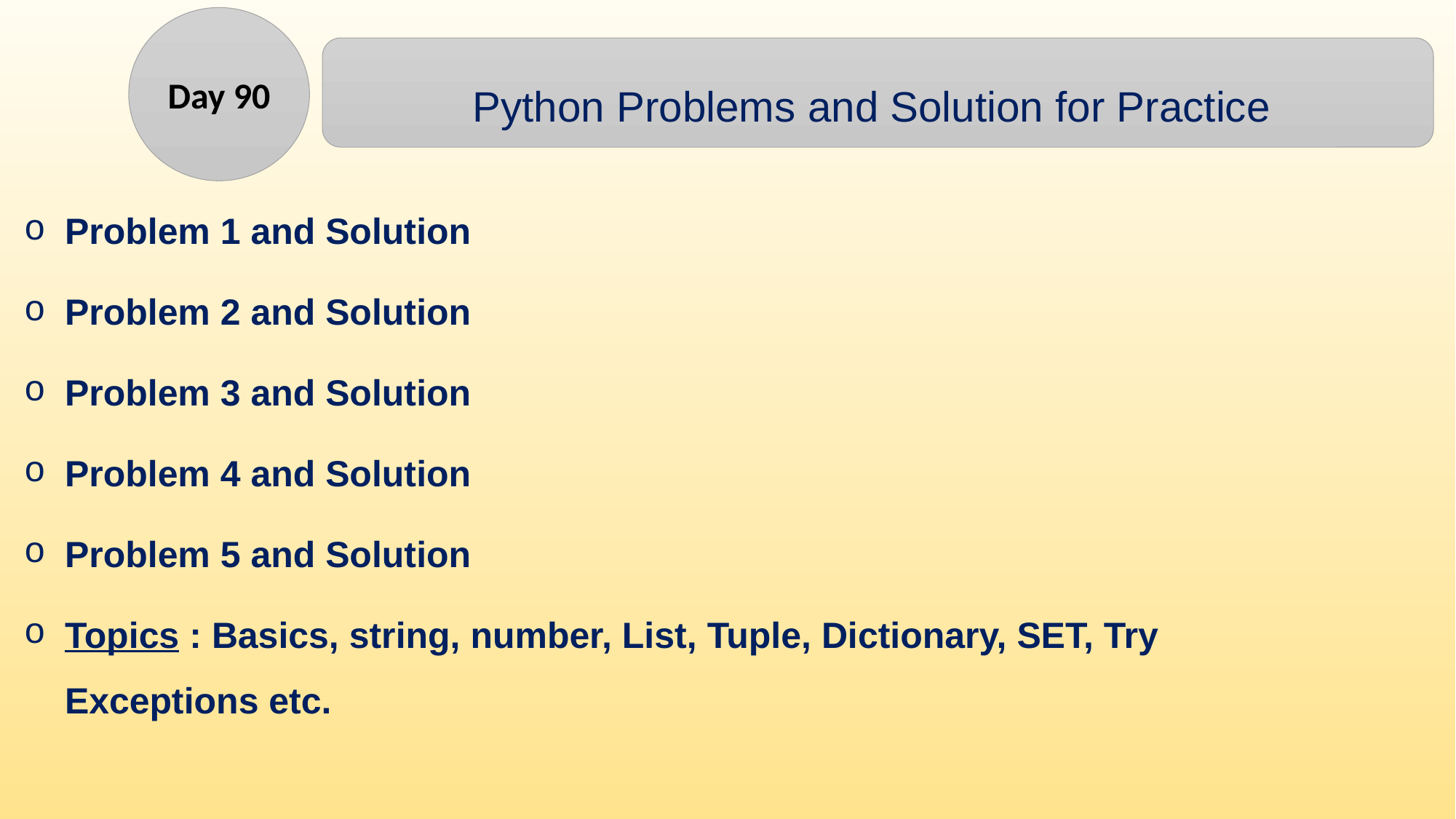

Day 90
Python Problems and Solution for Practice
Problem 1 and Solution
Problem 2 and Solution
Problem 3 and Solution
Problem 4 and Solution
Problem 5 and Solution
Topics : Basics, string, number, List, Tuple, Dictionary, SET, Try Exceptions etc.